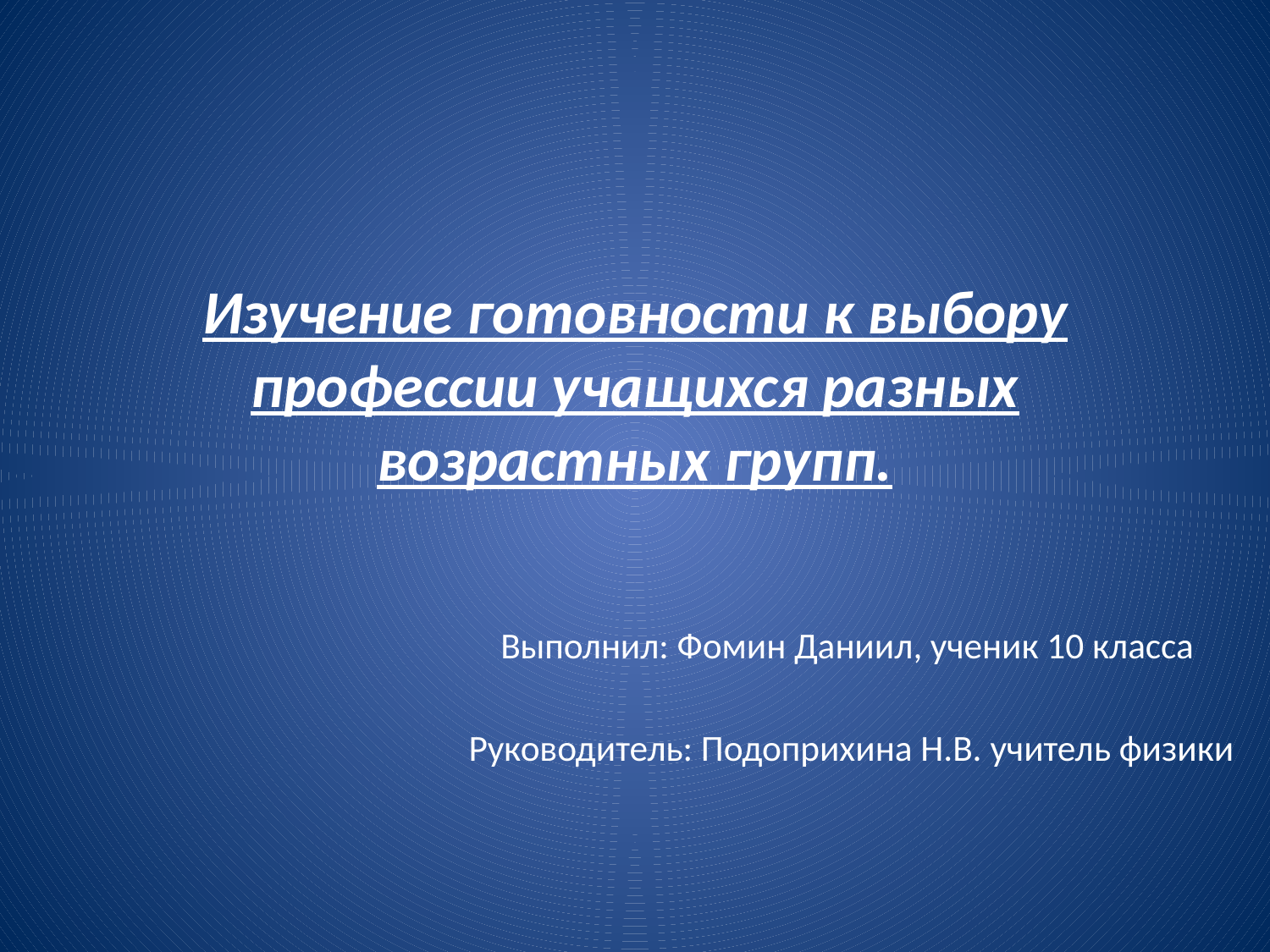

# Изучение готовности к выбору профессии учащихся разных возрастных групп.
Выполнил: Фомин Даниил, ученик 10 класса

 Руководитель: Подоприхина Н.В. учитель физики